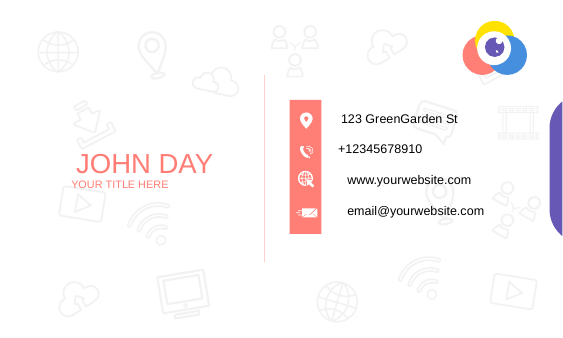

123 GreenGarden St

+12345678910
JOHN DAY

www.yourwebsite.com

YOUR TITLE HERE

email@yourwebsite.com